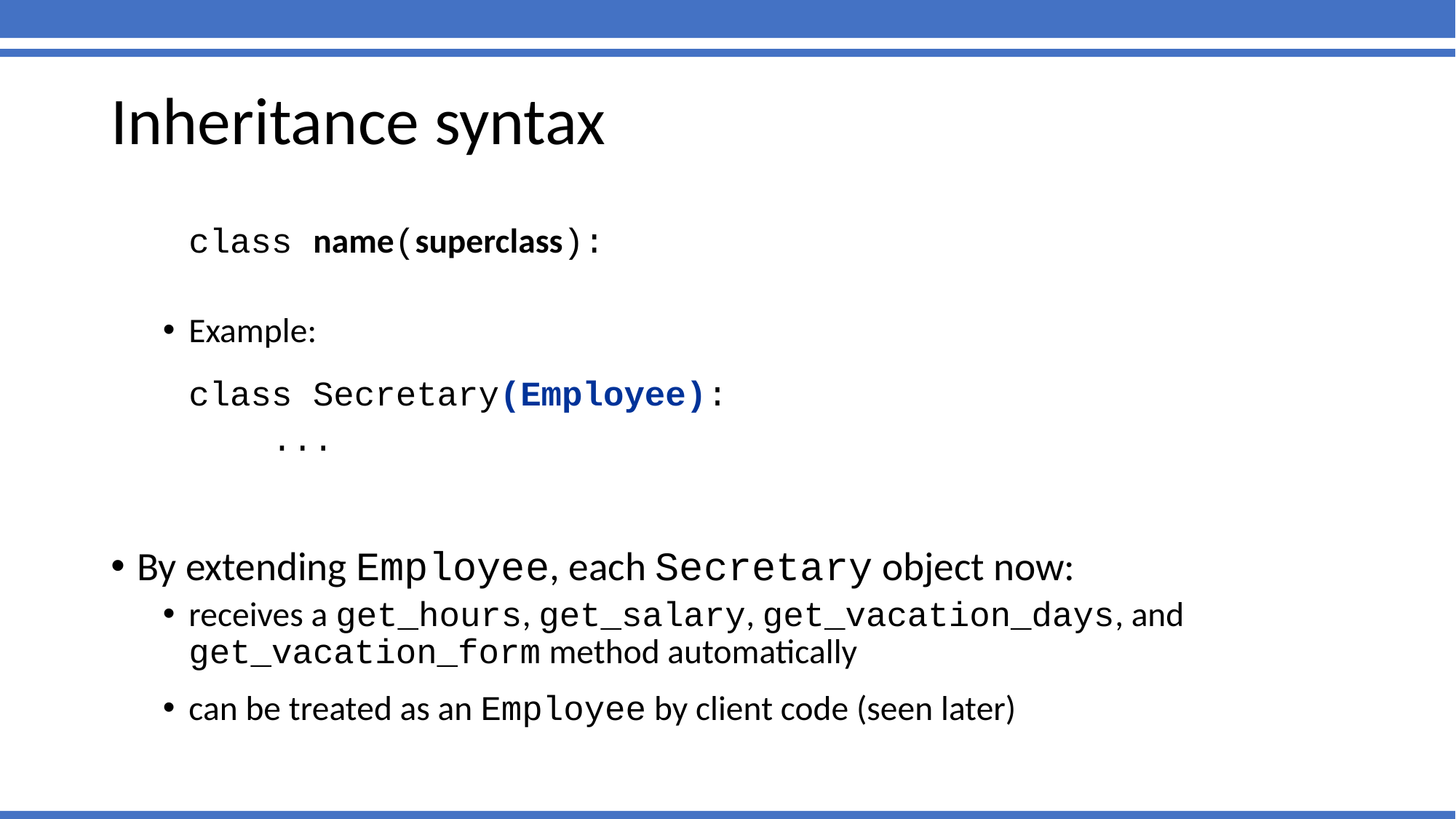

Inheritance syntax
	class name(superclass):

Example:

	class Secretary(Employee):
	    ...

By extending Employee, each Secretary object now:
receives a get_hours, get_salary, get_vacation_days, and get_vacation_form method automatically
can be treated as an Employee by client code (seen later)